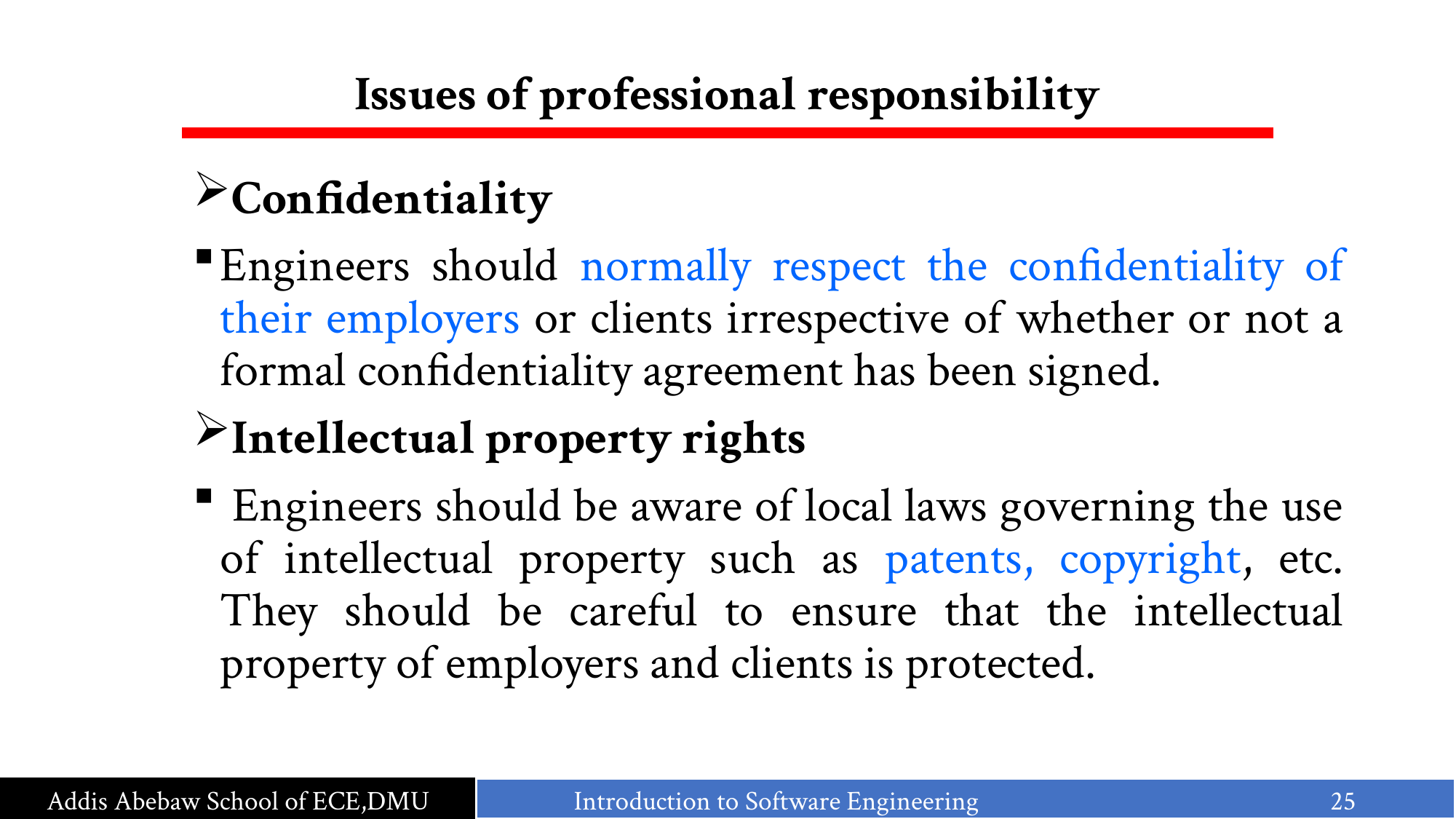

# Issues of professional responsibility
Confidentiality
Engineers should normally respect the confidentiality of their employers or clients irrespective of whether or not a formal confidentiality agreement has been signed.
Intellectual property rights
 Engineers should be aware of local laws governing the use of intellectual property such as patents, copyright, etc. They should be careful to ensure that the intellectual property of employers and clients is protected.

Addis Abebaw School of ECE,DMU
Introduction to Software Engineering                                                         25